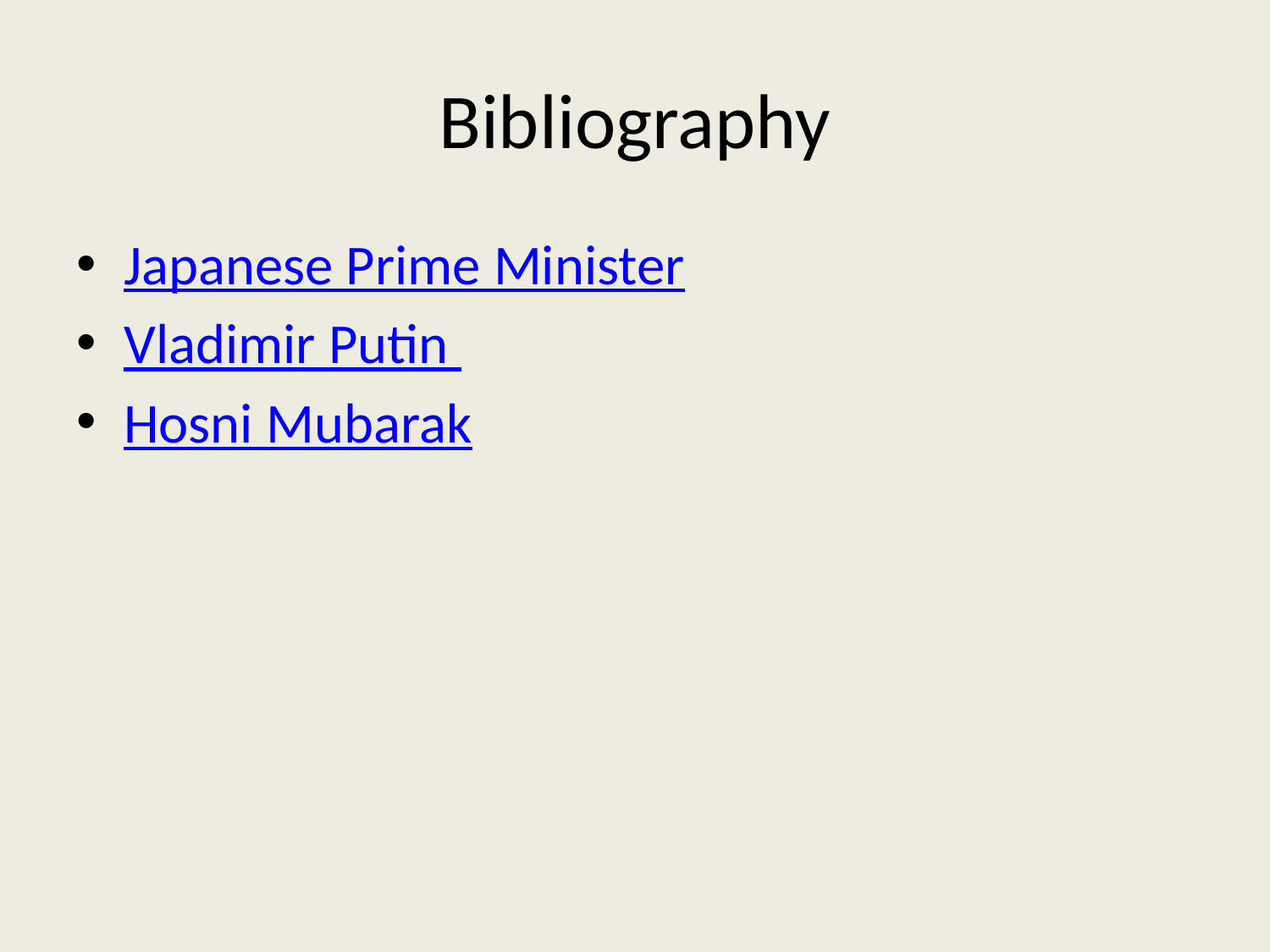

# Bibliography
Japanese Prime Minister
Vladimir Putin
Hosni Mubarak